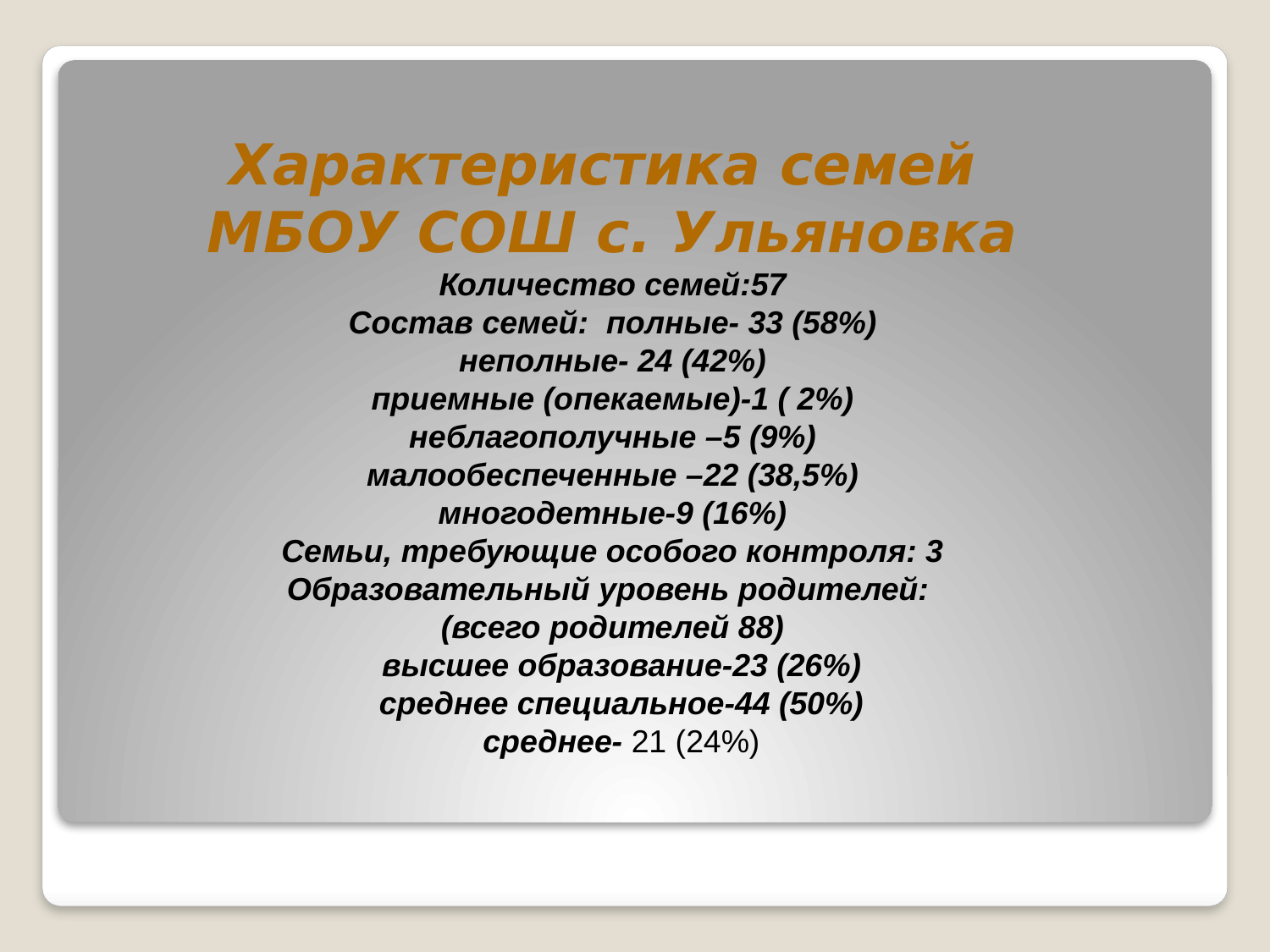

Характеристика семей
МБОУ СОШ с. Ульяновка
Количество семей:57
Состав семей:  полные- 33 (58%)
неполные- 24 (42%)
приемные (опекаемые)-1 ( 2%)
неблагополучные –5 (9%)
малообеспеченные –22 (38,5%)
многодетные-9 (16%)
Семьи, требующие особого контроля: 3
Образовательный уровень родителей:
(всего родителей 88)
  высшее образование-23 (26%)
  среднее специальное-44 (50%)
  среднее- 21 (24%)